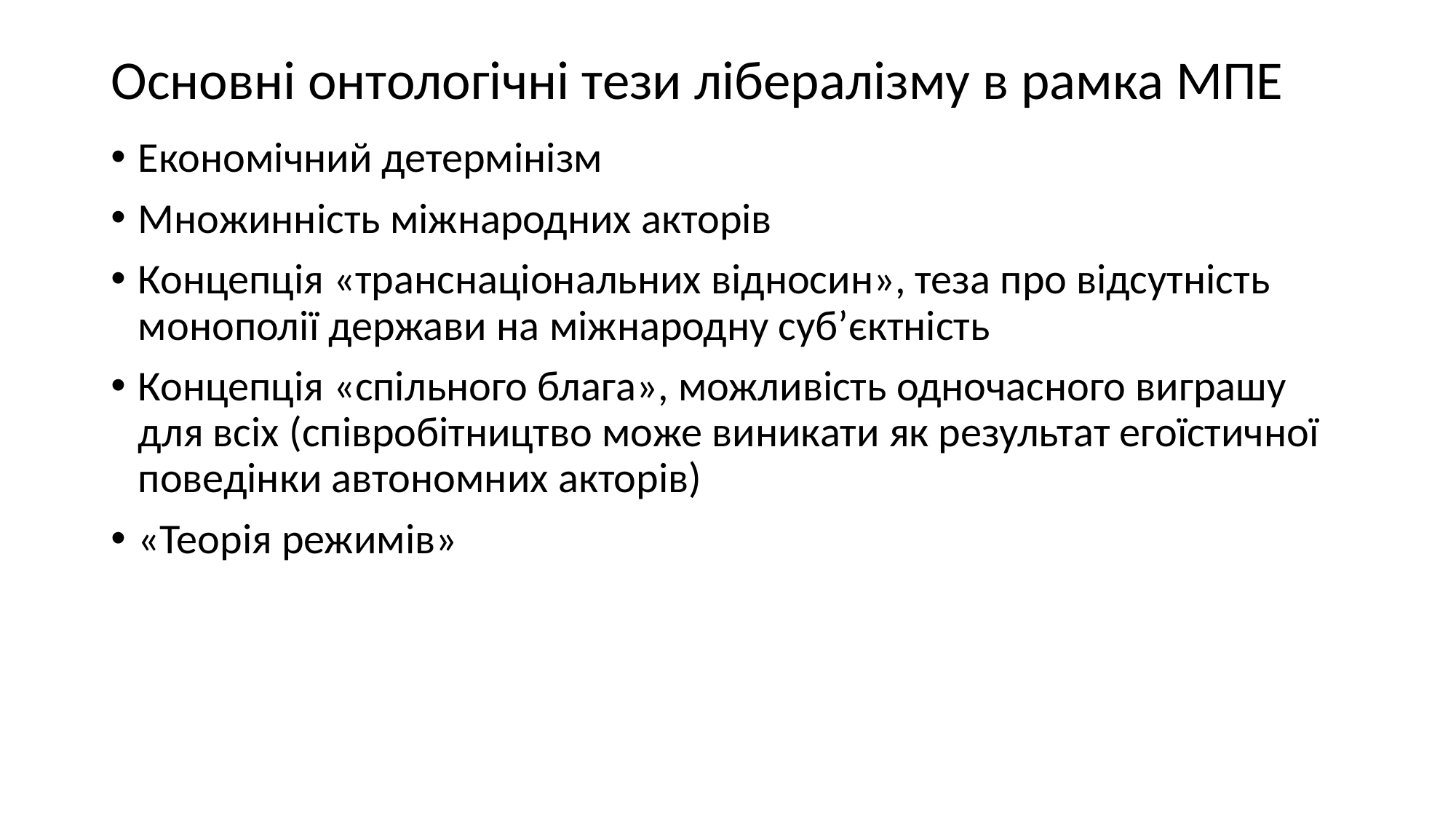

# Основні онтологічні тези лібералізму в рамка МПЕ
Економічний детермінізм
Множинність міжнародних акторів
Концепція «транснаціональних відносин», теза про відсутність монополії держави на міжнародну суб’єктність
Концепція «спільного блага», можливість одночасного виграшу для всіх (співробітництво може виникати як результат егоїстичної поведінки автономних акторів)
«Теорія режимів»